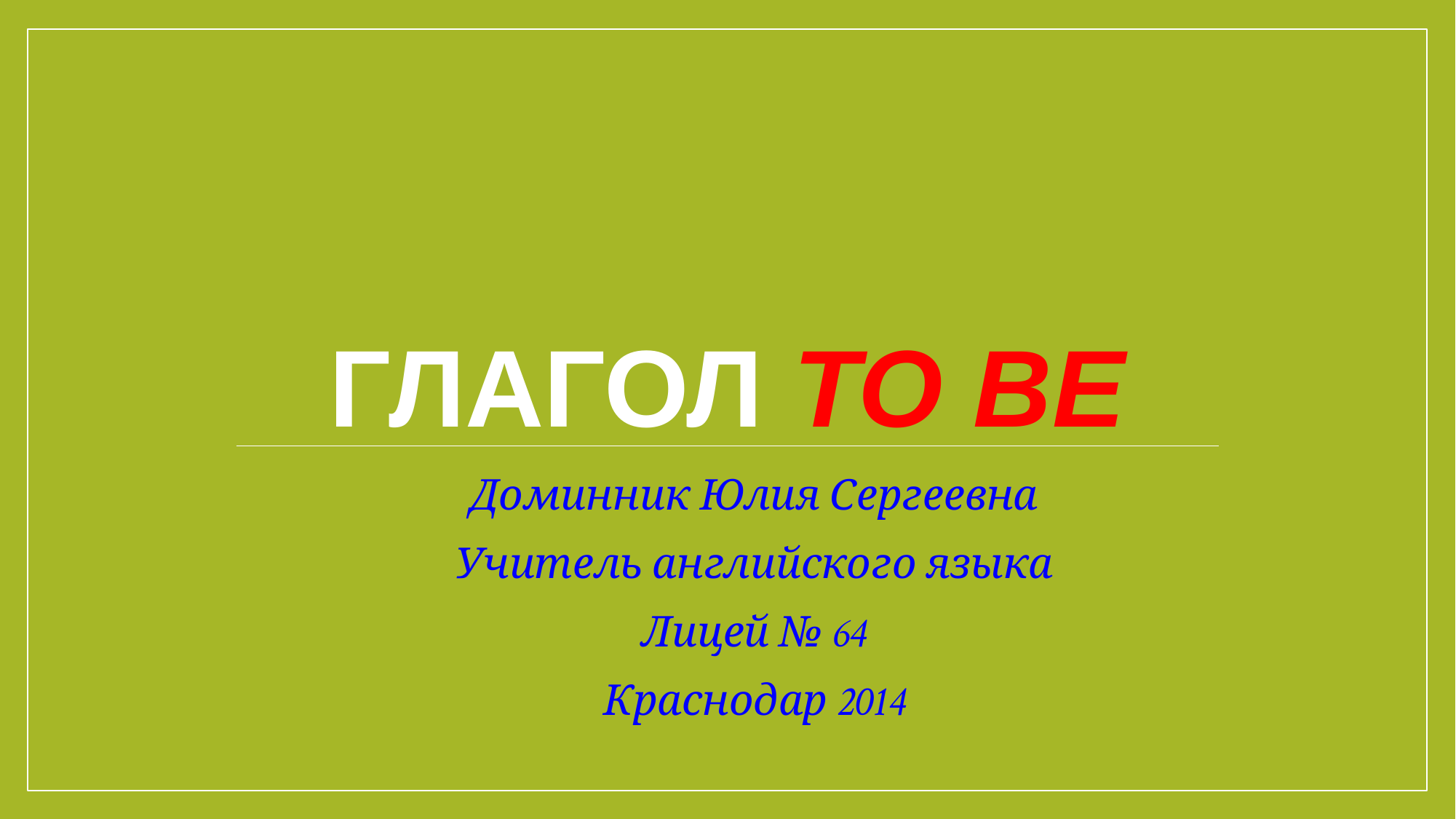

# Глагол to be
Доминник Юлия Сергеевна
Учитель английского языка
Лицей № 64
Краснодар 2014